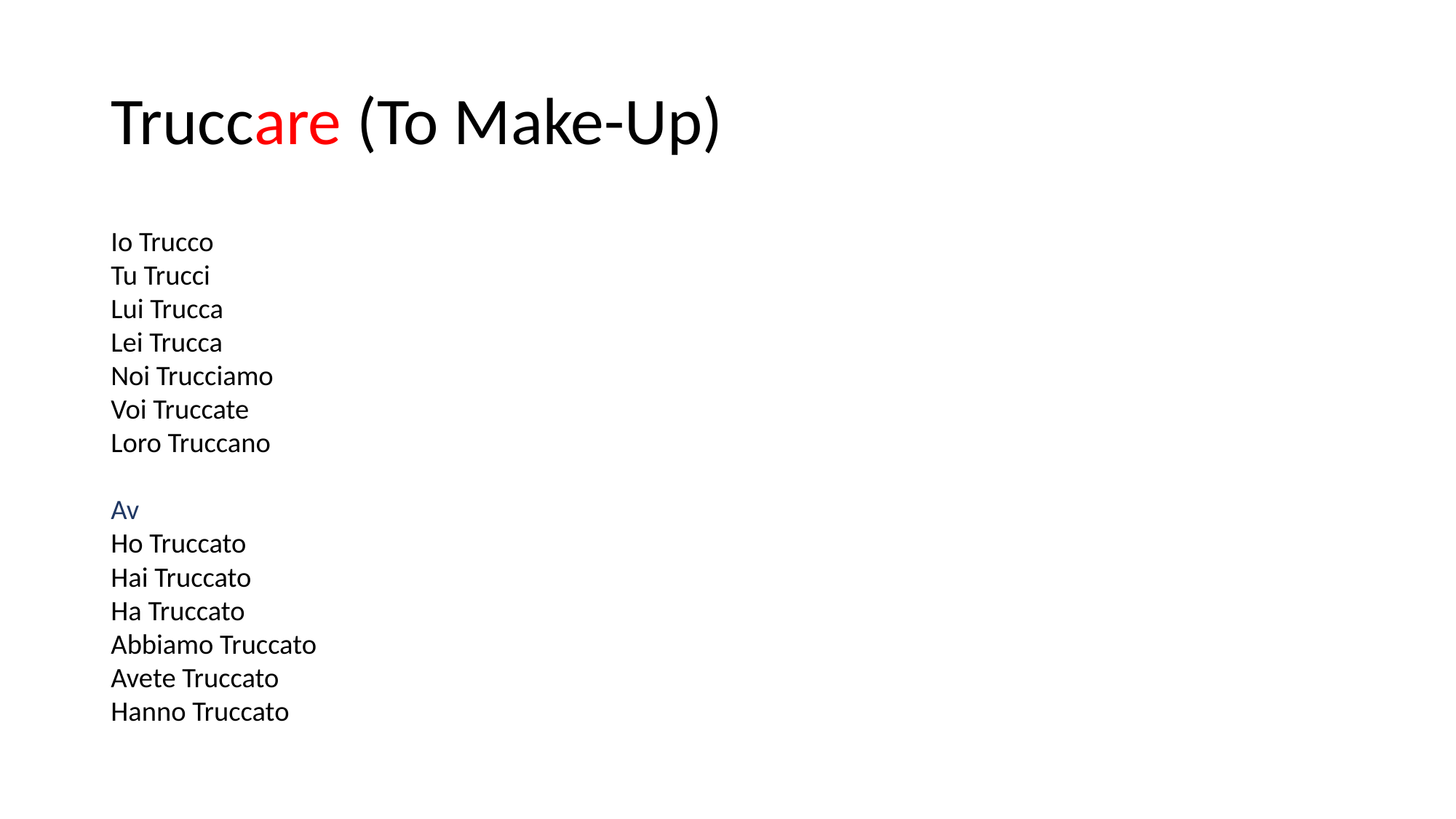

# Truccare (To Make-Up)
Io Trucco
Tu Trucci
Lui Trucca
Lei Trucca
Noi Trucciamo
Voi Truccate
Loro Truccano

Av
Ho Truccato
Hai Truccato
Ha Truccato
Abbiamo Truccato
Avete Truccato
Hanno Truccato